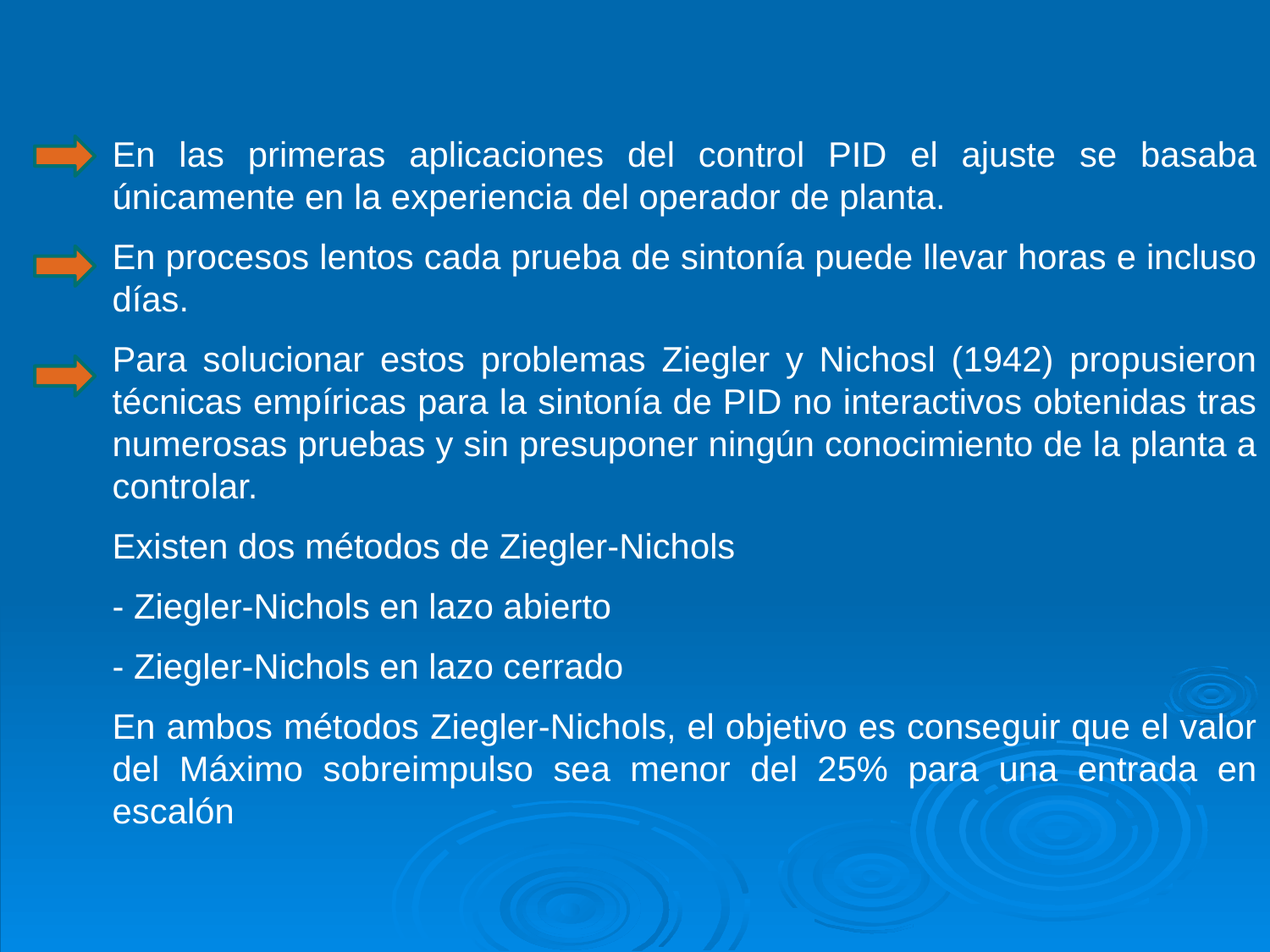

En las primeras aplicaciones del control PID el ajuste se basaba únicamente en la experiencia del operador de planta.
En procesos lentos cada prueba de sintonía puede llevar horas e incluso días.
Para solucionar estos problemas Ziegler y Nichosl (1942) propusieron técnicas empíricas para la sintonía de PID no interactivos obtenidas tras numerosas pruebas y sin presuponer ningún conocimiento de la planta a controlar.
Existen dos métodos de Ziegler-Nichols
- Ziegler-Nichols en lazo abierto
- Ziegler-Nichols en lazo cerrado
En ambos métodos Ziegler-Nichols, el objetivo es conseguir que el valor del Máximo sobreimpulso sea menor del 25% para una entrada en escalón